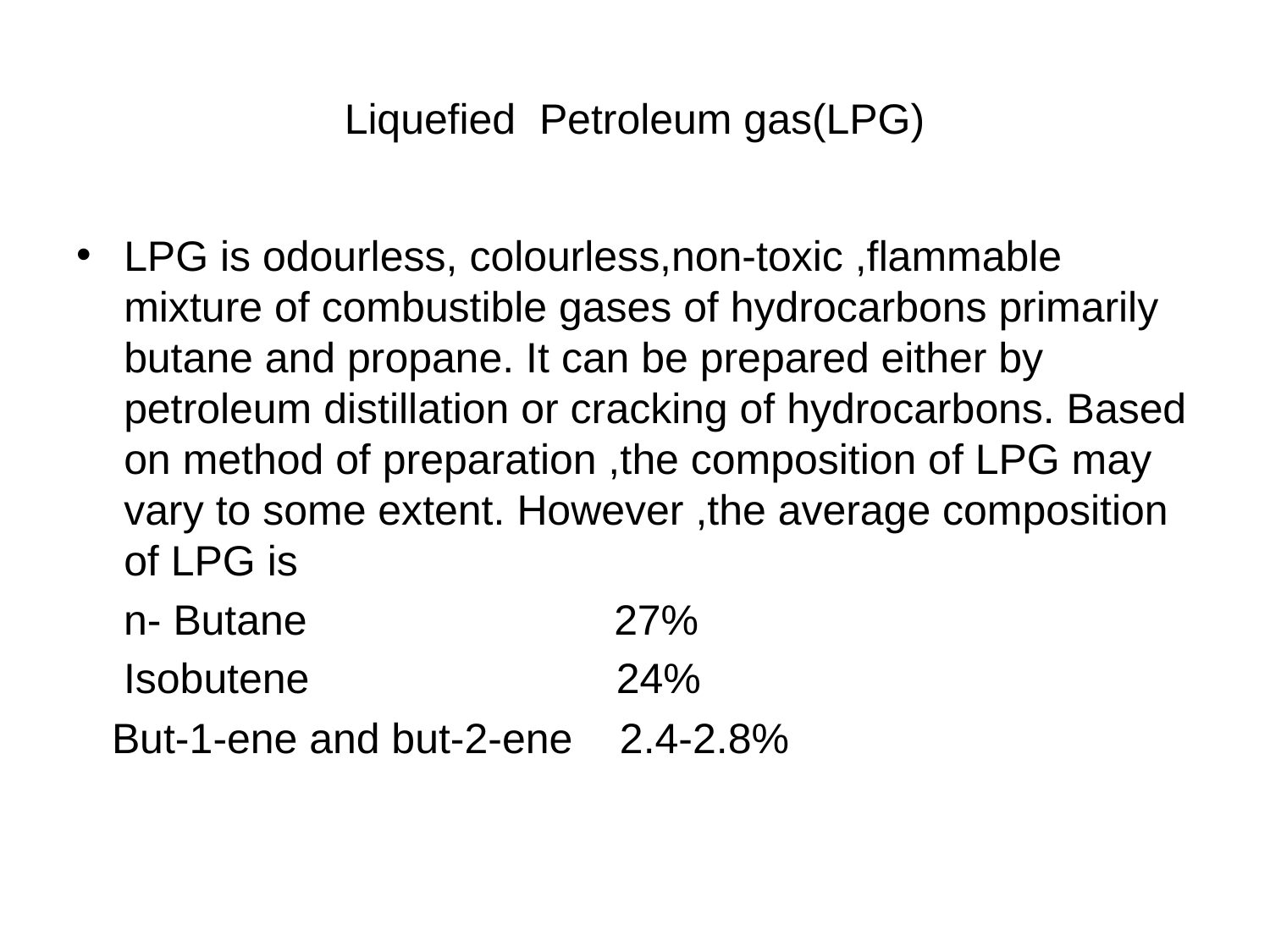

# Liquefied  Petroleum gas(LPG)
LPG is odourless, colourless,non-toxic ,flammable mixture of combustible gases of hydrocarbons primarily butane and propane. It can be prepared either by petroleum distillation or cracking of hydrocarbons. Based on method of preparation ,the composition of LPG may vary to some extent. However ,the average composition of LPG is
    n- Butane                          27%
    Isobutene                          24%
   But-1-ene and but-2-ene    2.4-2.8%